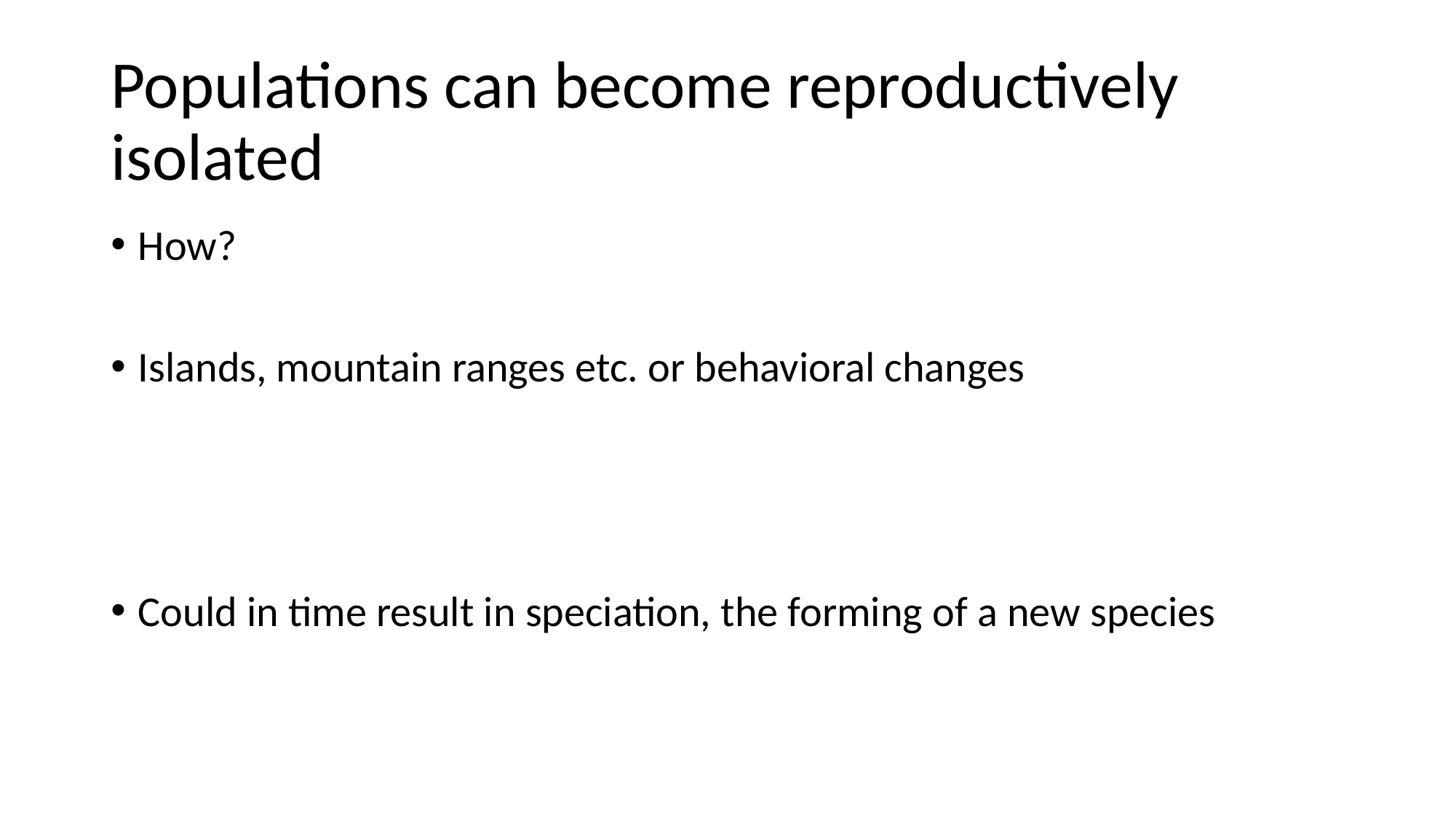

# Populations can become reproductively isolated
How?

Islands, mountain ranges etc. or behavioral changes

Could in time result in speciation, the forming of a new species